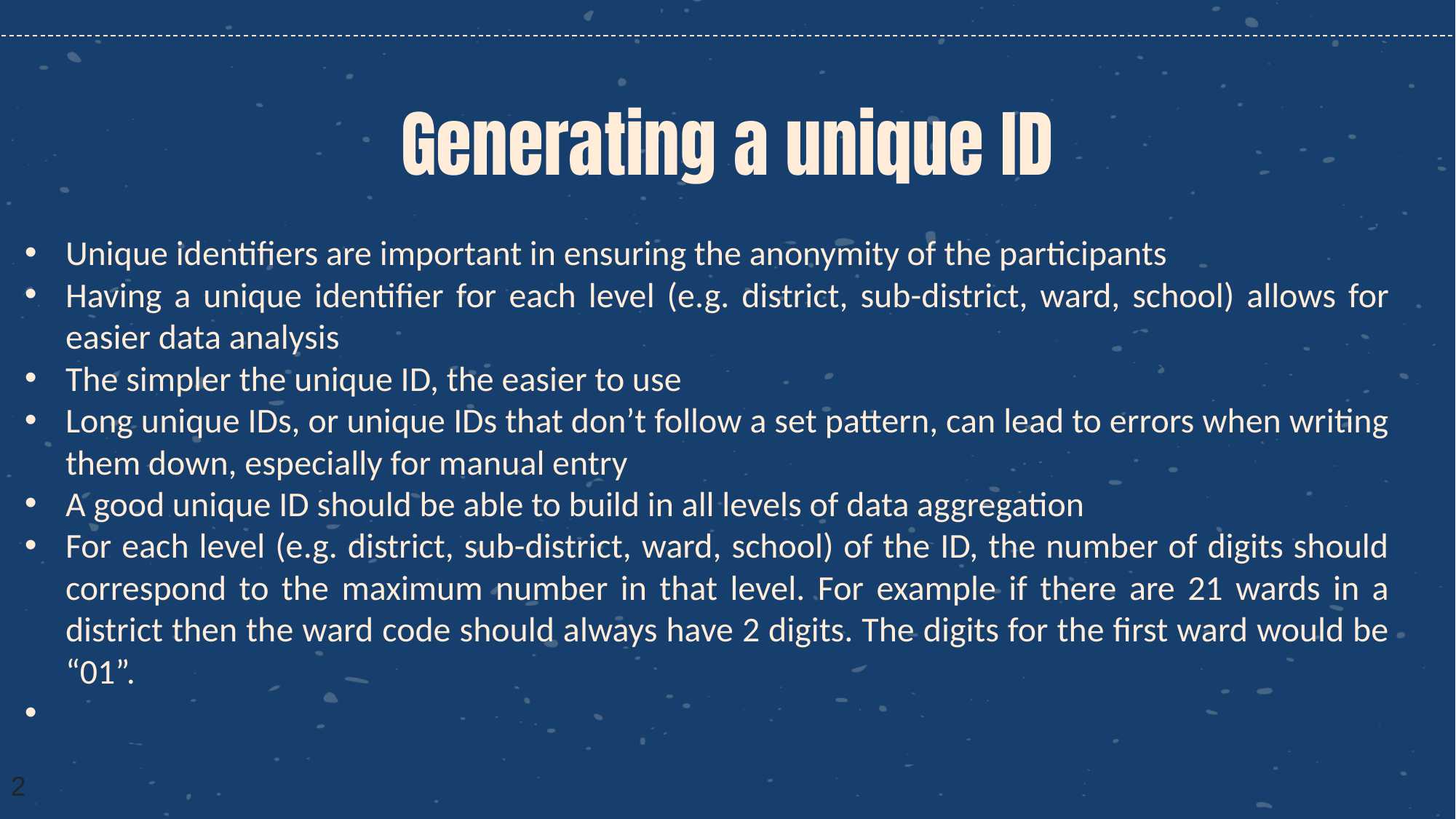

# Generating a unique ID
Unique identifiers are important in ensuring the anonymity of the participants
Having a unique identifier for each level (e.g. district, sub-district, ward, school) allows for easier data analysis
The simpler the unique ID, the easier to use
Long unique IDs, or unique IDs that don’t follow a set pattern, can lead to errors when writing them down, especially for manual entry
A good unique ID should be able to build in all levels of data aggregation
For each level (e.g. district, sub-district, ward, school) of the ID, the number of digits should correspond to the maximum number in that level. For example if there are 21 wards in a district then the ward code should always have 2 digits. The digits for the first ward would be “01”.

2